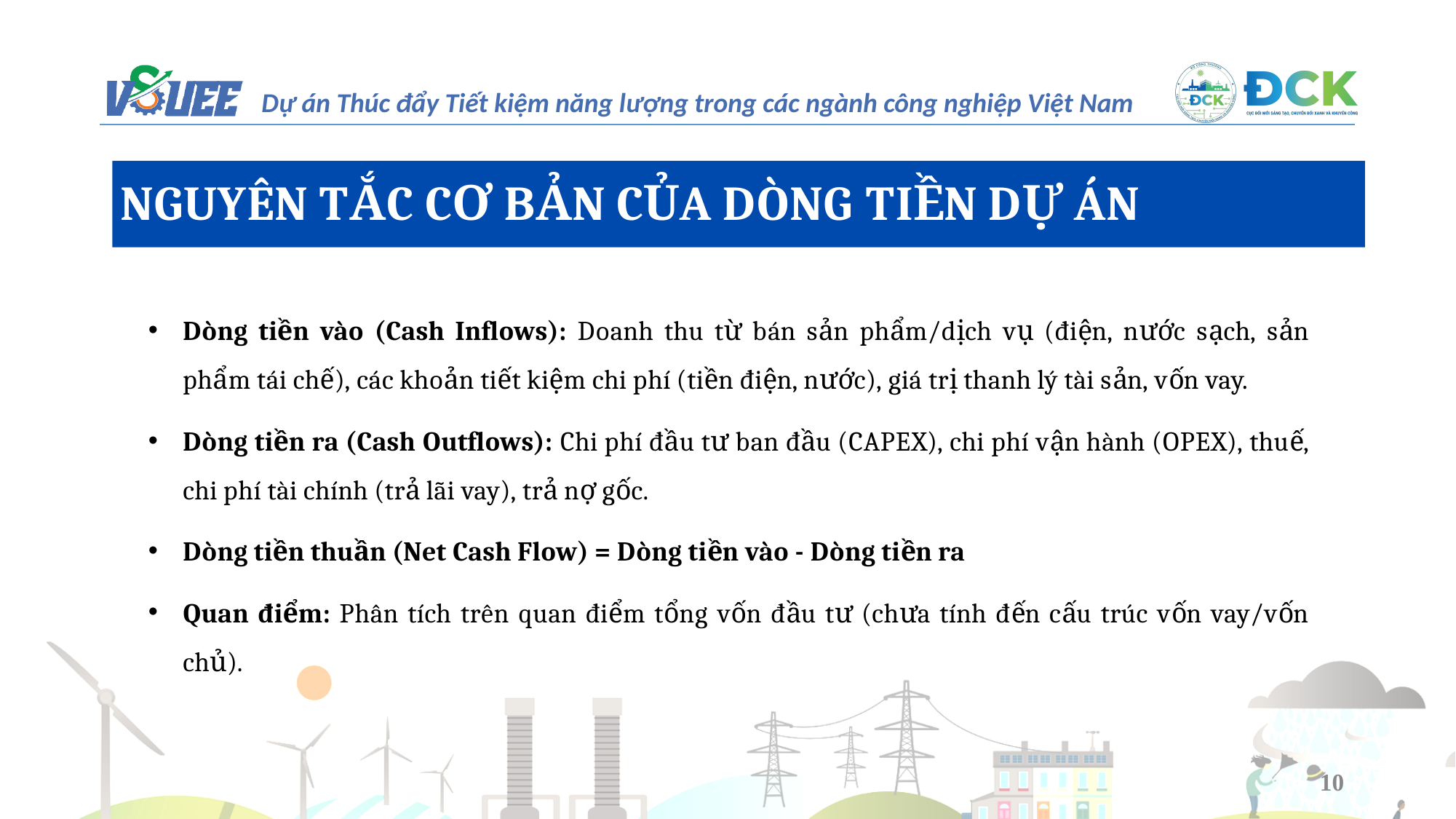

NGUYÊN TẮC CƠ BẢN CỦA DÒNG TIỀN DỰ ÁN
Dòng tiền vào (Cash Inflows): Doanh thu từ bán sản phẩm/dịch vụ (điện, nước sạch, sản phẩm tái chế), các khoản tiết kiệm chi phí (tiền điện, nước), giá trị thanh lý tài sản, vốn vay.
Dòng tiền ra (Cash Outflows): Chi phí đầu tư ban đầu (CAPEX), chi phí vận hành (OPEX), thuế, chi phí tài chính (trả lãi vay), trả nợ gốc.
Dòng tiền thuần (Net Cash Flow) = Dòng tiền vào - Dòng tiền ra
Quan điểm: Phân tích trên quan điểm tổng vốn đầu tư (chưa tính đến cấu trúc vốn vay/vốn chủ).
10